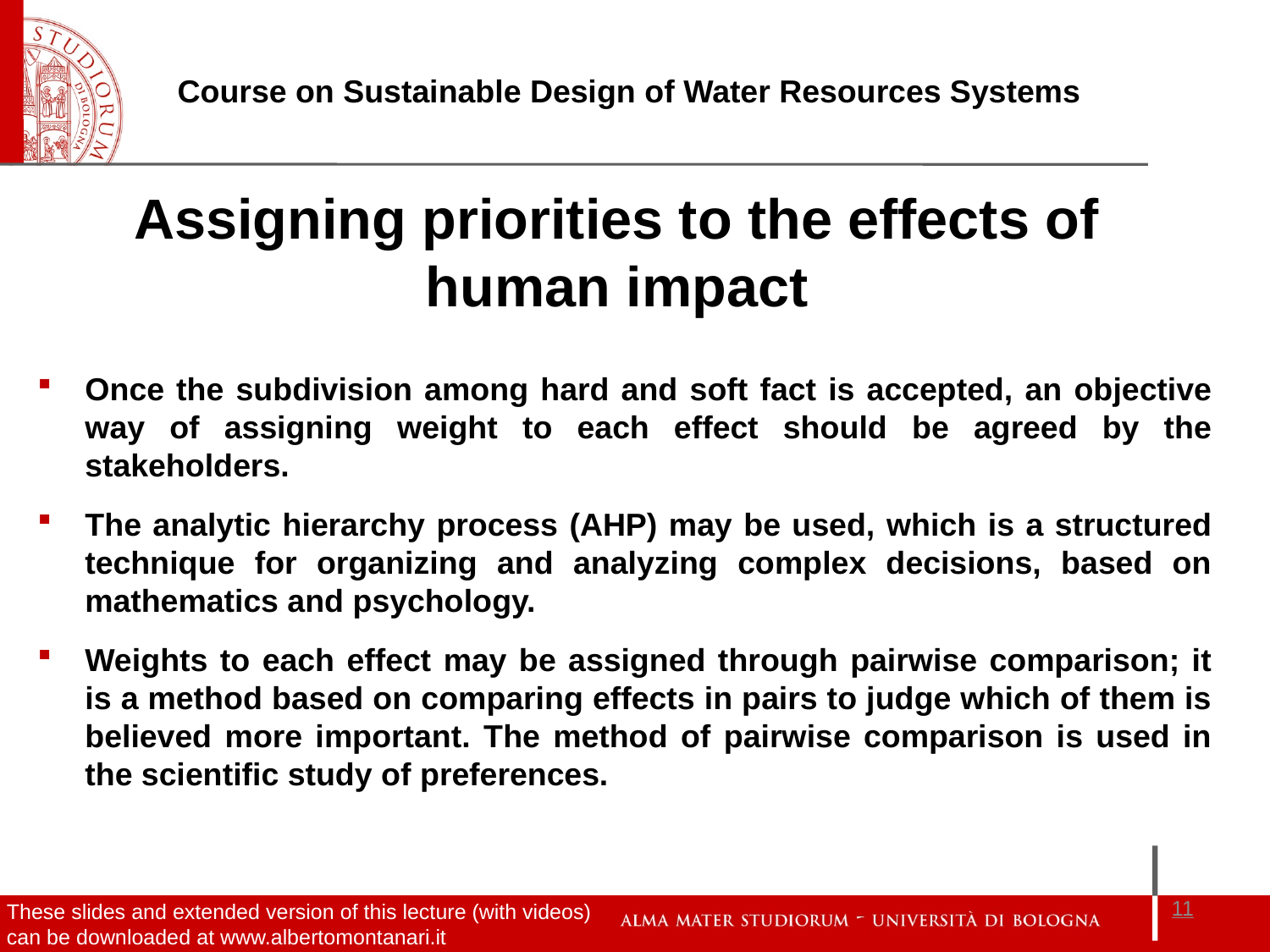

Assigning priorities to the effects of human impact

Once the subdivision among hard and soft fact is accepted, an objective way of assigning weight to each effect should be agreed by the stakeholders.
The analytic hierarchy process (AHP) may be used, which is a structured technique for organizing and analyzing complex decisions, based on mathematics and psychology.
Weights to each effect may be assigned through pairwise comparison; it is a method based on comparing effects in pairs to judge which of them is believed more important. The method of pairwise comparison is used in the scientific study of preferences.
11